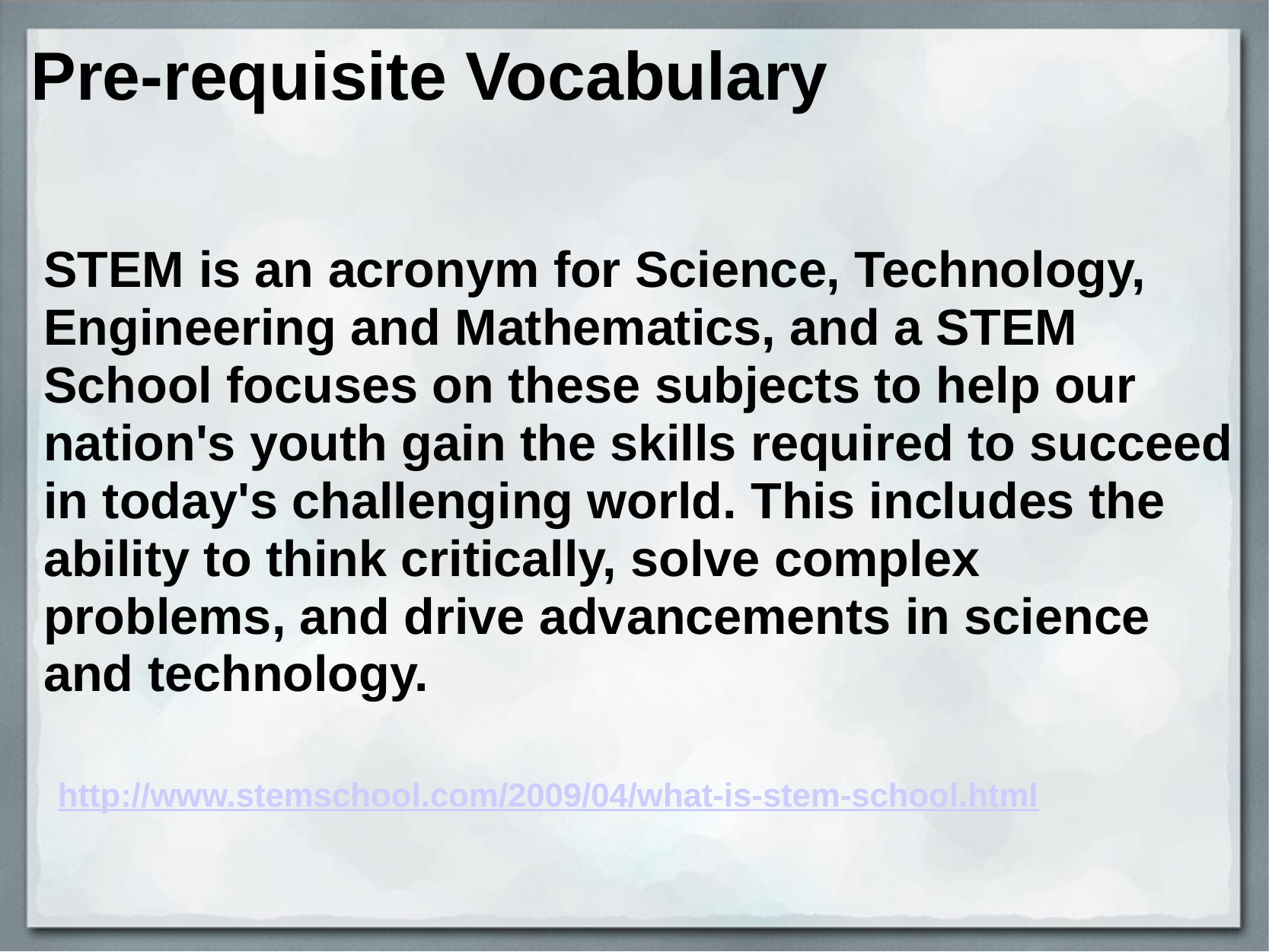

# Pre-requisite Vocabulary
STEM is an acronym for Science, Technology, Engineering and Mathematics, and a STEM School focuses on these subjects to help our nation's youth gain the skills required to succeed in today's challenging world. This includes the ability to think critically, solve complex problems, and drive advancements in science and technology.

 http://www.stemschool.com/2009/04/what-is-stem-school.html